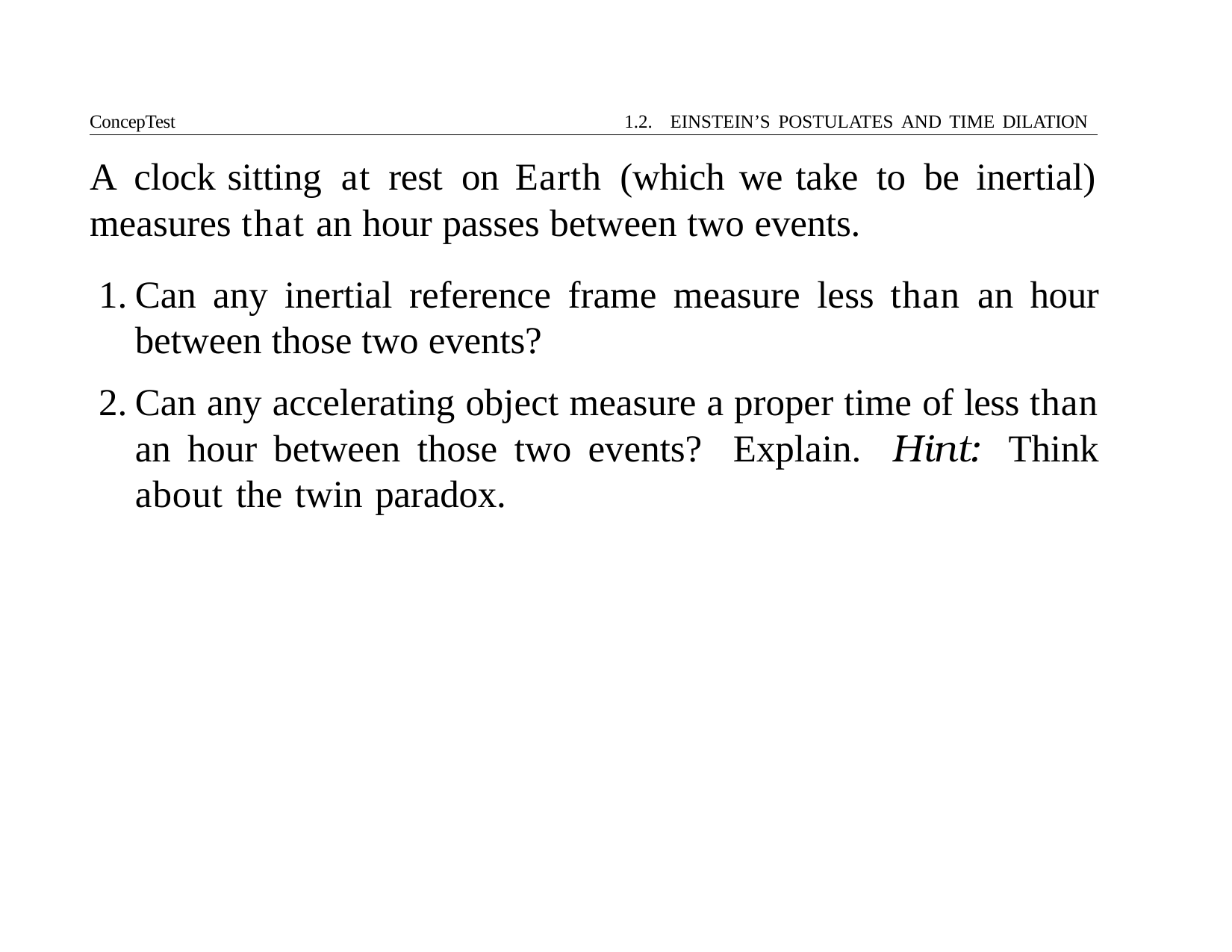

ConcepTest	1.2.  EINSTEIN’S POSTULATES AND TIME DILATION

# A	clock	sitting	at	rest	on	Earth	(which	we	take	to	be	inertial) measures that an hour passes between two events.
Can any inertial reference frame measure less than an hour between those two events?
Can any accelerating object measure a proper time of less than an hour between those two events?  Explain.  Hint:  Think about the twin paradox.